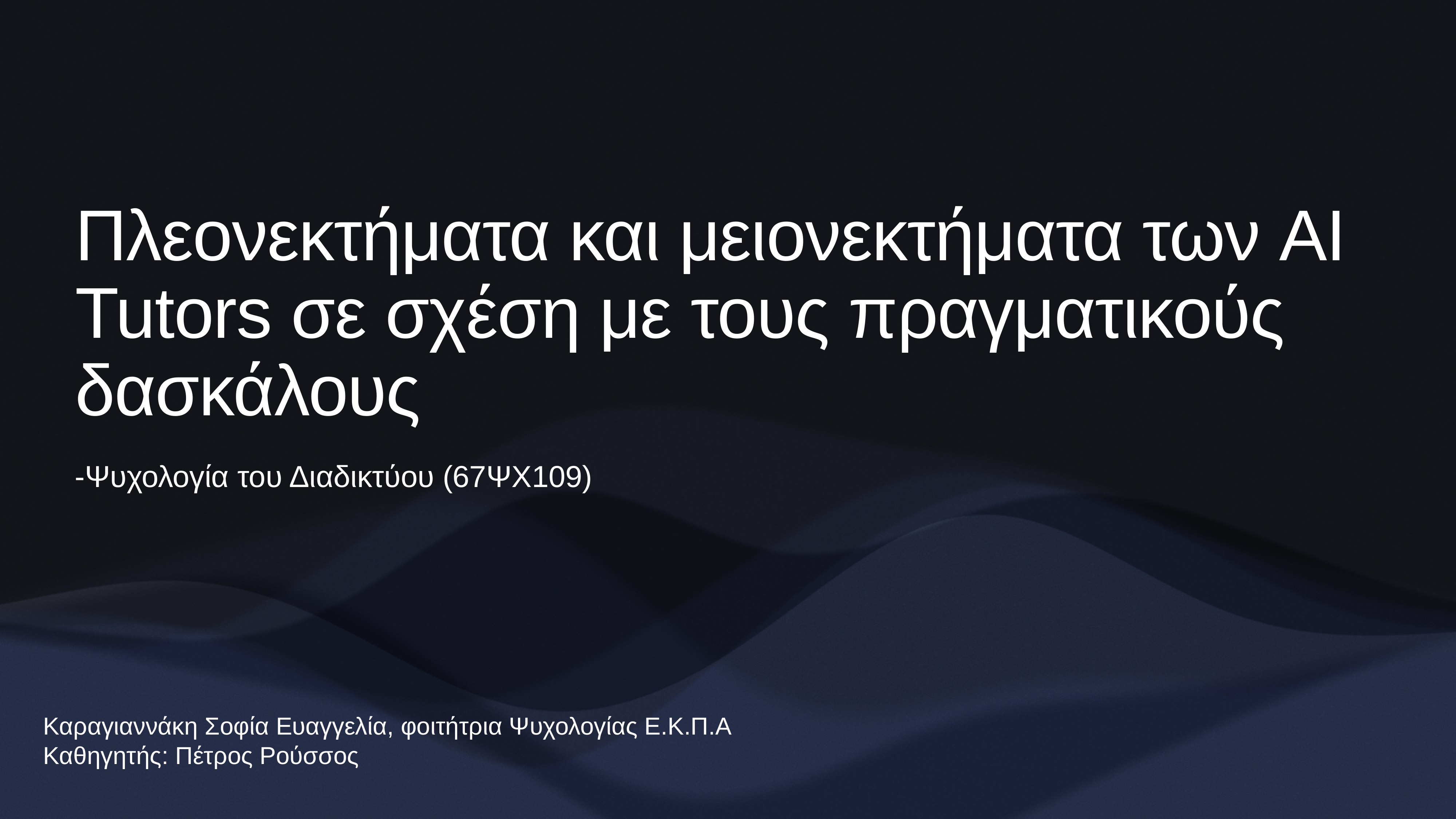

# Πλεονεκτήματα και μειονεκτήματα των AI Tutors σε σχέση με τους πραγματικούς δασκάλους
-Ψυχολογία του Διαδικτύου (67ΨΧ109)
Καραγιαννάκη Σοφία Ευαγγελία, φοιτήτρια Ψυχολογίας Ε.Κ.Π.Α
Καθηγητής: Πέτρος Ρούσσος